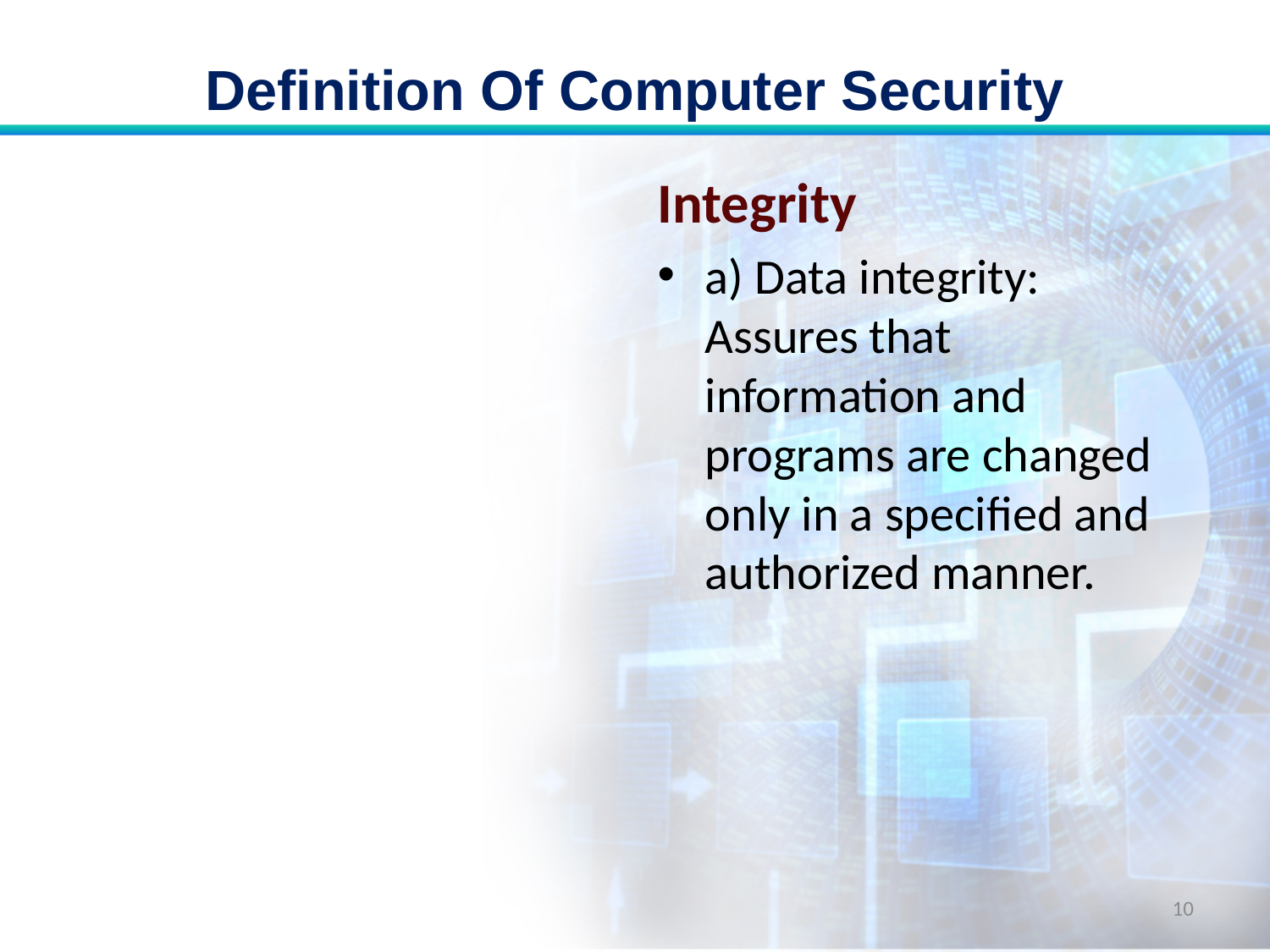

# Definition Of Computer Security
Integrity
a) Data integrity: Assures that information and programs are changed only in a specified and authorized manner.
10